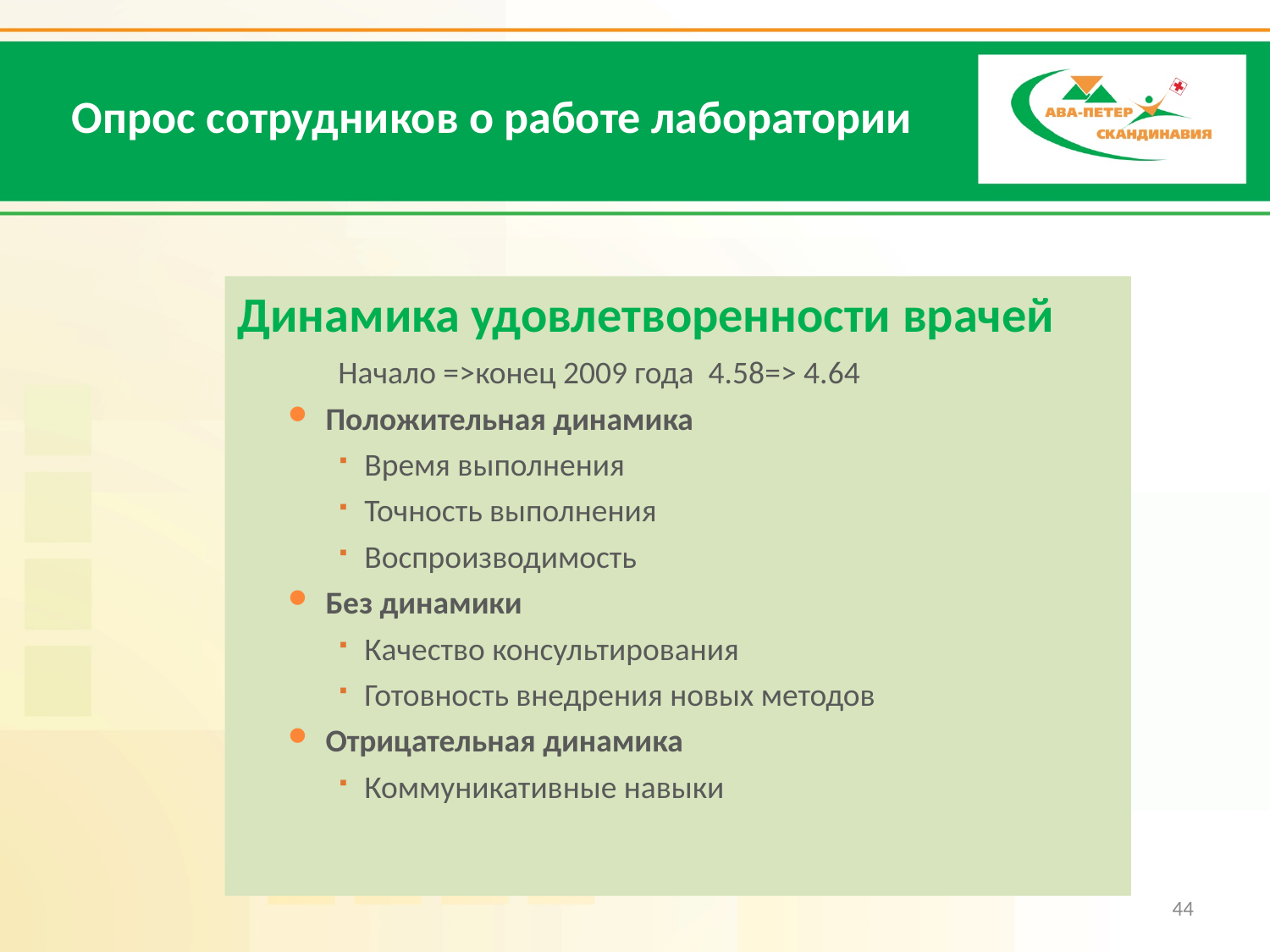

Опрос сотрудников о работе лаборатории
Динамика удовлетворенности врачей
              Начало =>конец 2009 года  4.58=> 4.64
Положительная динамика
Время выполнения
Точность выполнения
Воспроизводимость
Без динамики
Качество консультирования
Готовность внедрения новых методов
Отрицательная динамика
Коммуникативные навыки
44